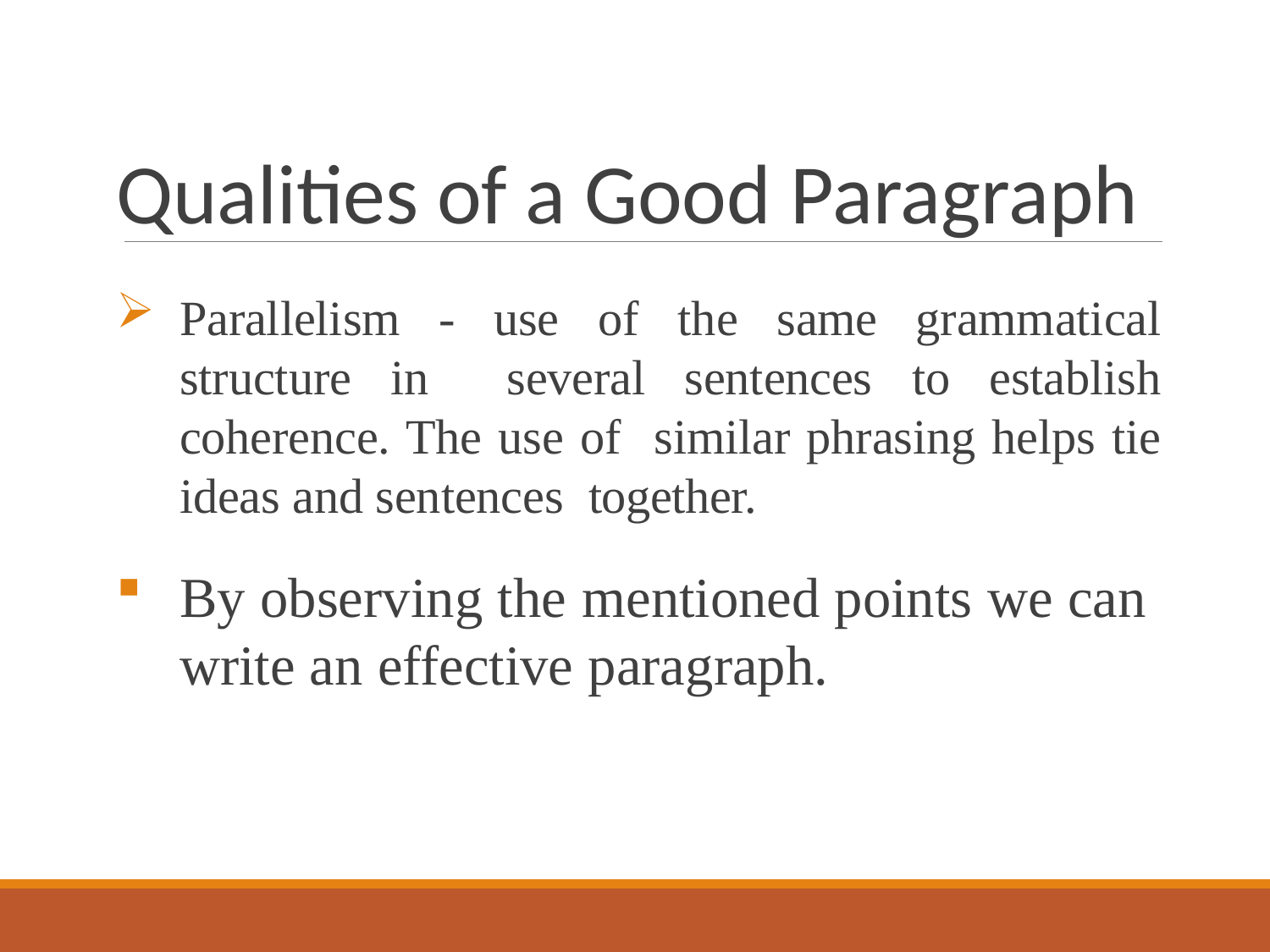

# Qualities of a Good Paragraph
Parallelism - use of the same grammatical structure in  several sentences to establish coherence. The use of  similar phrasing helps tie ideas and sentences  together.
By observing the mentioned points we can  write an effective paragraph.